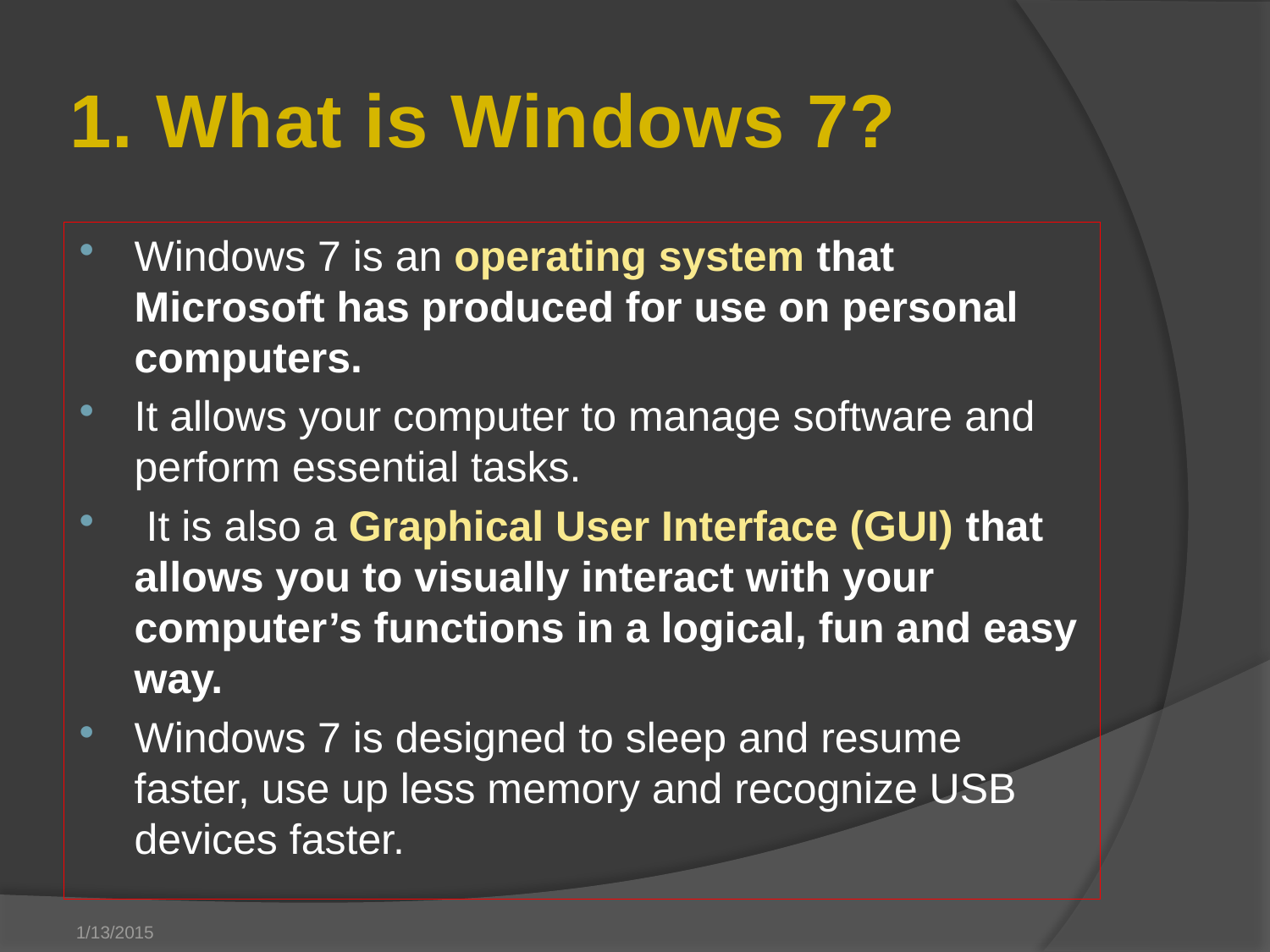

# 1. What is Windows 7?
Windows 7 is an operating system that Microsoft has produced for use on personal computers.
It allows your computer to manage software and perform essential tasks.
 It is also a Graphical User Interface (GUI) that allows you to visually interact with your computer’s functions in a logical, fun and easy way.
Windows 7 is designed to sleep and resume faster, use up less memory and recognize USB devices faster.

1/13/2015